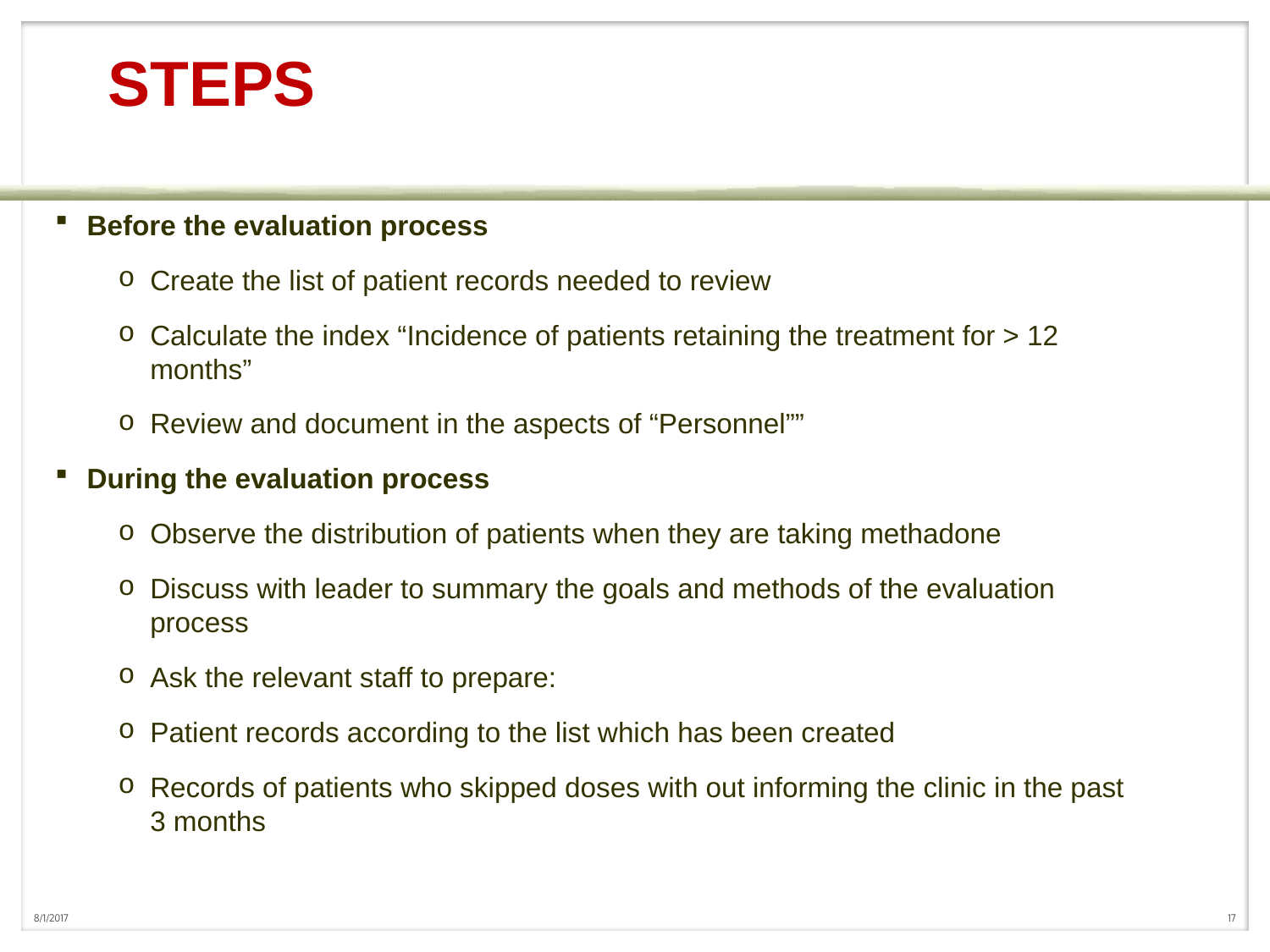

# STEPS
Before the evaluation process
Create the list of patient records needed to review
Calculate the index “Incidence of patients retaining the treatment for > 12 months”
Review and document in the aspects of “Personnel””
During the evaluation process
Observe the distribution of patients when they are taking methadone
Discuss with leader to summary the goals and methods of the evaluation process
Ask the relevant staff to prepare:
Patient records according to the list which has been created
Records of patients who skipped doses with out informing the clinic in the past 3 months
8/1/2017
17